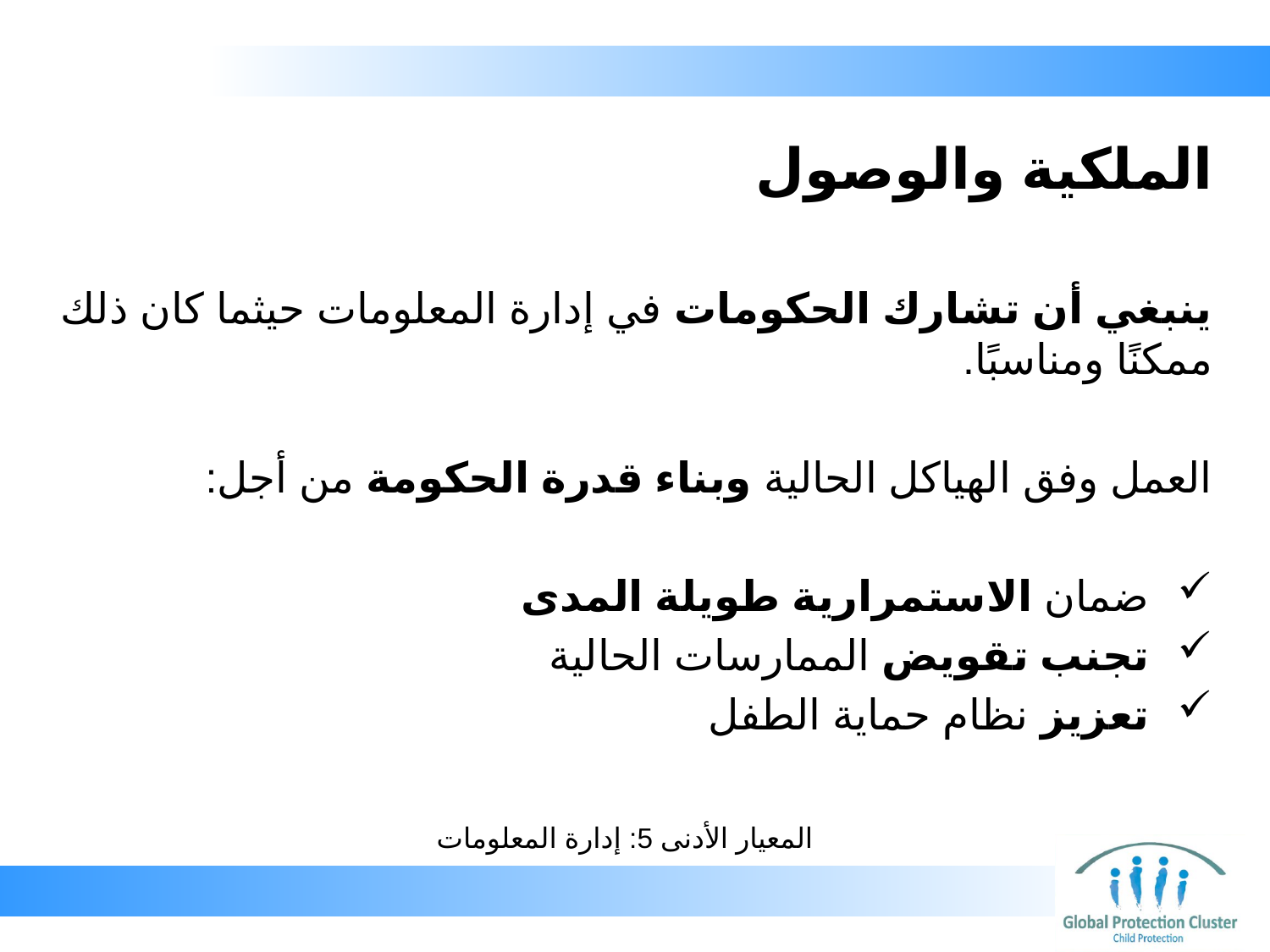

# الملكية والوصول

ينبغي أن تشارك الحكومات في إدارة المعلومات حيثما كان ذلك ممكنًا ومناسبًا.

العمل وفق الهياكل الحالية وبناء قدرة الحكومة من أجل:

ضمان الاستمرارية طويلة المدى
تجنب تقويض الممارسات الحالية
تعزيز نظام حماية الطفل

‏المعيار الأدنى 5: إدارة المعلومات